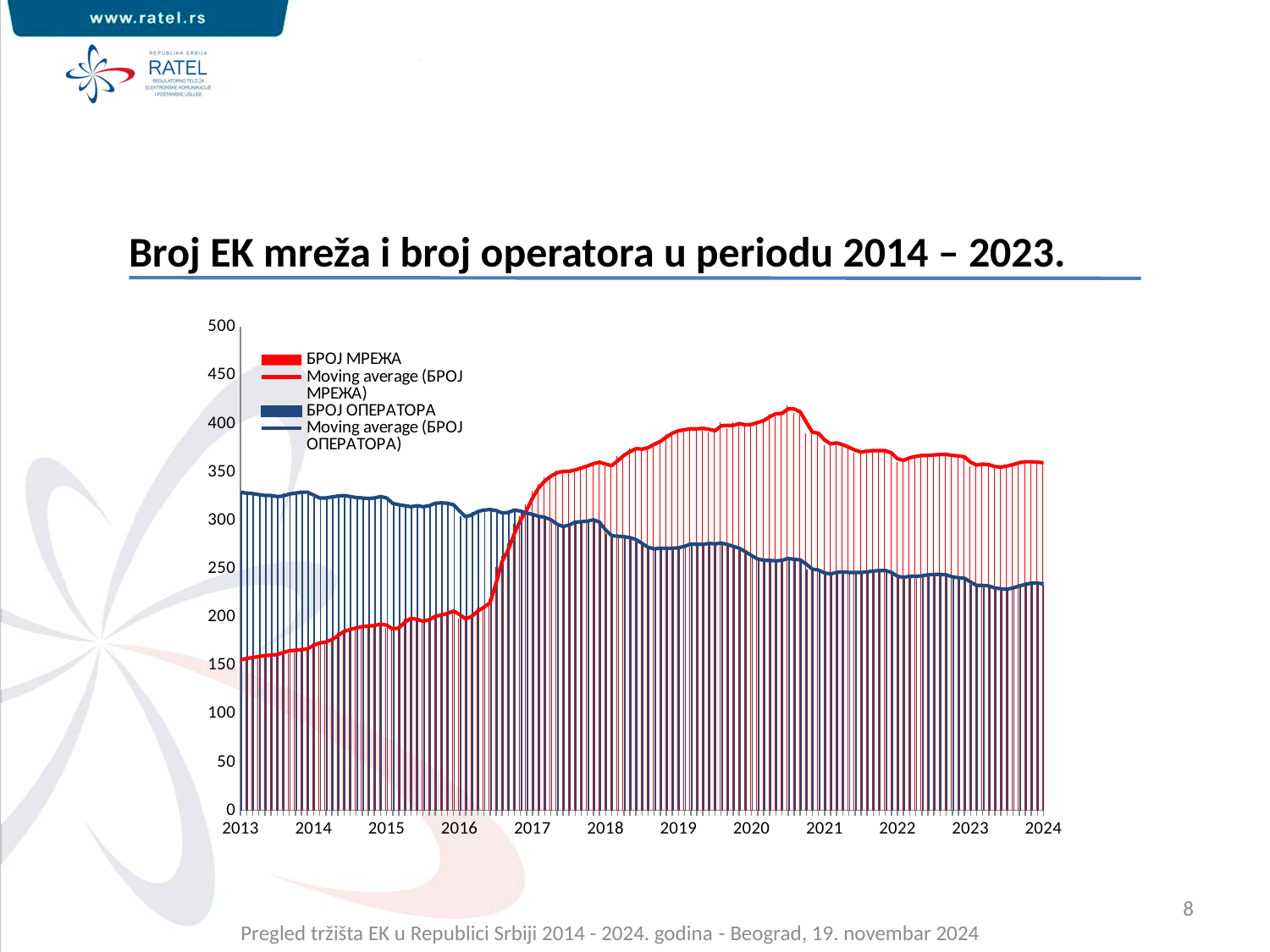

Broj EK mreža i broj operatora u periodu 2014 – 2023.

### Chart

| Category |  |  |
|---|---|---|
| 38961 | 4.0 | 2.0 |
| 38991 | 4.0 | 7.0 |
| 39022 | 4.0 | 17.0 |
| 39052 | 6.0 | 34.0 |
| 39083 | 6.0 | 43.0 |
| 39114 | 6.0 | 59.0 |
| 39142 | 6.0 | 93.0 |
| 39173 | 6.0 | 107.0 |
| 39203 | 13.0 | 152.0 |
| 39234 | 13.0 | 171.0 |
| 39264 | 13.0 | 190.0 |
| 39295 | 13.0 | 207.0 |
| 39326 | 13.0 | 207.0 |
| 39356 | 13.0 | 206.0 |
| 39387 | 13.0 | 206.0 |
| 39417 | 13.0 | 213.0 |
| 39448 | 13.0 | 214.0 |
| 39479 | 13.0 | 214.0 |
| 39508 | 13.0 | 219.0 |
| 39539 | 13.0 | 223.0 |
| 39569 | 13.0 | 226.0 |
| 39600 | 13.0 | 231.0 |
| 39630 | 13.0 | 230.0 |
| 39661 | 13.0 | 237.0 |
| 39692 | 13.0 | 238.0 |
| 39722 | 13.0 | 240.0 |
| 39753 | 13.0 | 249.0 |
| 39783 | 13.0 | 250.0 |
| 39814 | 23.0 | 250.0 |
| 39845 | 23.0 | 250.0 |
| 39873 | 23.0 | 254.0 |
| 39904 | 35.0 | 259.0 |
| 39934 | 35.0 | 265.0 |
| 39965 | 43.0 | 255.0 |
| 39995 | 49.0 | 257.0 |
| 40026 | 54.0 | 261.0 |
| 40057 | 54.0 | 260.0 |
| 40087 | 68.0 | 266.0 |
| 40118 | 69.0 | 267.0 |
| 40148 | 69.0 | 267.0 |
| 40179 | 69.0 | 260.0 |
| 40210 | 76.0 | 264.0 |
| 40238 | 76.0 | 270.0 |
| 40269 | 78.0 | 272.0 |
| 40299 | 90.0 | 273.0 |
| 40330 | 99.0 | 276.0 |
| 40360 | 105.0 | 278.0 |
| 40391 | 106.0 | 276.0 |
| 40422 | 107.0 | 273.0 |
| 40452 | 118.0 | 272.0 |
| 40483 | 123.0 | 271.0 |
| 40513 | 124.0 | 270.0 |
| 40544 | 125.0 | 271.0 |
| 40575 | 130.0 | 274.0 |
| 40603 | 135.0 | 281.0 |
| 40634 | 134.0 | 280.0 |
| 40664 | 134.0 | 282.0 |
| 40695 | 134.0 | 284.0 |
| 40725 | 133.0 | 282.0 |
| 40756 | 139.0 | 284.0 |
| 40787 | 142.0 | 285.0 |
| 40817 | 145.0 | 285.0 |
| 40848 | 145.0 | 287.0 |
| 40878 | 145.0 | 288.0 |
| 40909 | 146.0 | 282.0 |
| 40940 | 145.0 | 285.0 |
| 40969 | 145.0 | 285.0 |
| 41000 | 145.0 | 287.0 |
| 41030 | 145.0 | 291.0 |
| 41061 | 144.0 | 294.0 |
| 41091 | 144.0 | 301.0 |
| 41122 | 146.0 | 307.0 |
| 41153 | 148.0 | 311.0 |
| 41183 | 149.0 | 319.0 |
| 41214 | 149.0 | 325.0 |
| 41244 | 155.0 | 330.0 |
| 41275 | 156.0 | 328.0 |
| 41306 | 158.0 | 328.0 |
| 41334 | 158.0 | 327.0 |
| 41365 | 160.0 | 326.0 |
| 41395 | 160.0 | 325.0 |
| 41426 | 161.0 | 326.0 |
| 41456 | 161.0 | 323.0 |
| 41487 | 165.0 | 327.0 |
| 41518 | 165.0 | 327.0 |
| 41548 | 166.0 | 329.0 |
| 41579 | 166.0 | 329.0 |
| 41609 | 168.0 | 329.0 |
| 41640 | 173.0 | 323.0 |
| 41671 | 173.0 | 323.0 |
| 41699 | 175.0 | 323.0 |
| 41730 | 178.0 | 325.0 |
| 41760 | 183.0 | 325.0 |
| 41791 | 187.0 | 326.0 |
| 41821 | 187.0 | 323.0 |
| 41852 | 190.0 | 324.0 |
| 41883 | 190.0 | 322.0 |
| 41913 | 191.0 | 323.0 |
| 41944 | 191.0 | 323.0 |
| 41974 | 194.0 | 326.0 |
| 42005 | 189.0 | 320.0 |
| 42036 | 186.0 | 315.0 |
| 42064 | 191.0 | 317.0 |
| 42095 | 198.0 | 313.0 |
| 42125 | 199.0 | 315.0 |
| 42156 | 196.0 | 315.0 |
| 42186 | 195.0 | 313.0 |
| 42217 | 199.0 | 317.0 |
| 42248 | 202.0 | 318.0 |
| 42278 | 202.0 | 318.0 |
| 42309 | 205.0 | 317.0 |
| 42339 | 207.0 | 315.0 |
| 42370 | 198.0 | 304.0 |
| 42401 | 198.0 | 303.0 |
| 42430 | 203.0 | 308.0 |
| 42461 | 209.0 | 310.0 |
| 42491 | 211.0 | 311.0 |
| 42522 | 218.0 | 311.0 |
| 42552 | 252.0 | 309.0 |
| 42583 | 263.0 | 306.0 |
| 42614 | 276.0 | 310.0 |
| 42644 | 296.0 | 311.0 |
| 42675 | 304.0 | 308.0 |
| 42705 | 316.0 | 307.0 |
| 42736 | 330.0 | 305.0 |
| 42767 | 337.0 | 303.0 |
| 42795 | 344.0 | 303.0 |
| 42826 | 347.0 | 298.0 |
| 42856 | 351.0 | 294.0 |
| 42887 | 350.0 | 293.0 |
| 42917 | 351.0 | 297.0 |
| 42948 | 353.0 | 299.0 |
| 42979 | 355.0 | 298.0 |
| 43009 | 357.0 | 300.0 |
| 43040 | 360.0 | 301.0 |
| 43070 | 360.0 | 295.0 |
| 43101 | 356.0 | 285.0 |
| 43132 | 357.0 | 283.0 |
| 43160 | 366.0 | 284.0 |
| 43191 | 368.0 | 282.0 |
| 43221 | 374.0 | 282.0 |
| 43252 | 374.0 | 278.0 |
| 43282 | 373.0 | 274.0 |
| 43313 | 377.0 | 270.0 |
| 43344 | 380.0 | 271.0 |
| 43374 | 383.0 | 271.0 |
| 43405 | 389.0 | 271.0 |
| 43435 | 391.0 | 271.0 |
| 43466 | 394.0 | 272.0 |
| 43497 | 393.0 | 274.0 |
| 43525 | 396.0 | 277.0 |
| 43556 | 393.0 | 273.0 |
| 43586 | 397.0 | 277.0 |
| 43617 | 391.0 | 275.0 |
| 43647 | 394.0 | 276.0 |
| 43678 | 401.0 | 277.0 |
| 43709 | 395.0 | 273.0 |
| 43739 | 401.0 | 273.0 |
| 43770 | 399.0 | 269.0 |
| 43800 | 398.0 | 266.0 |
| 43831 | 400.0 | 261.0 |
| 43862 | 402.0 | 259.0 |
| 43891 | 404.0 | 258.0 |
| 43922 | 410.0 | 259.0 |
| 43952 | 410.0 | 257.0 |
| 43983 | 411.0 | 260.0 |
| 44013 | 419.0 | 261.0 |
| 44044 | 411.0 | 258.0 |
| 44075 | 413.0 | 260.0 |
| 44105 | 390.0 | 249.0 |
| 44136 | 392.0 | 250.0 |
| 44166 | 388.0 | 247.0 |
| 44197 | 378.0 | 244.0 |
| 44228 | 380.0 | 245.0 |
| 44256 | 380.0 | 247.0 |
| 44287 | 376.0 | 246.0 |
| 44317 | 375.0 | 246.0 |
| 44348 | 370.0 | 246.0 |
| 44378 | 371.0 | 246.0 |
| 44409 | 372.0 | 247.0 |
| 44440 | 372.0 | 248.0 |
| 44470 | 372.0 | 248.0 |
| 44501 | 372.0 | 248.0 |
| 44531 | 367.0 | 244.0 |
| 44562 | 360.0 | 240.0 |
| 44593 | 364.0 | 242.0 |
| 44621 | 365.0 | 242.0 |
| 44652 | 367.0 | 242.0 |
| 44682 | 367.0 | 243.0 |
| 44713 | 367.0 | 244.0 |
| 44743 | 368.0 | 244.0 |
| 44774 | 368.0 | 244.0 |
| 44805 | 368.0 | 243.0 |
| 44835 | 366.0 | 240.0 |
| 44866 | 367.0 | 241.0 |
| 44896 | 364.0 | 239.0 |
| 44927 | 356.0 | 233.0 |
| 44958 | 358.0 | 232.0 |
| 44986 | 358.0 | 233.0 |
| 45017 | 357.0 | 231.0 |
| 45047 | 354.0 | 229.0 |
| 45078 | 356.0 | 229.0 |
| 45108 | 356.0 | 228.0 |
| 45139 | 359.0 | 232.0 |
| 45170 | 360.0 | 232.0 |
| 45200 | 361.0 | 235.0 |
| 45231 | 360.0 | 235.0 |
| 45261 | 360.0 | 235.0 |
| 45292 | 359.0 | 233.0 |
8
Pregled tržišta EK u Republici Srbiji 2014 - 2024. godina - Beograd, 19. novembar 2024